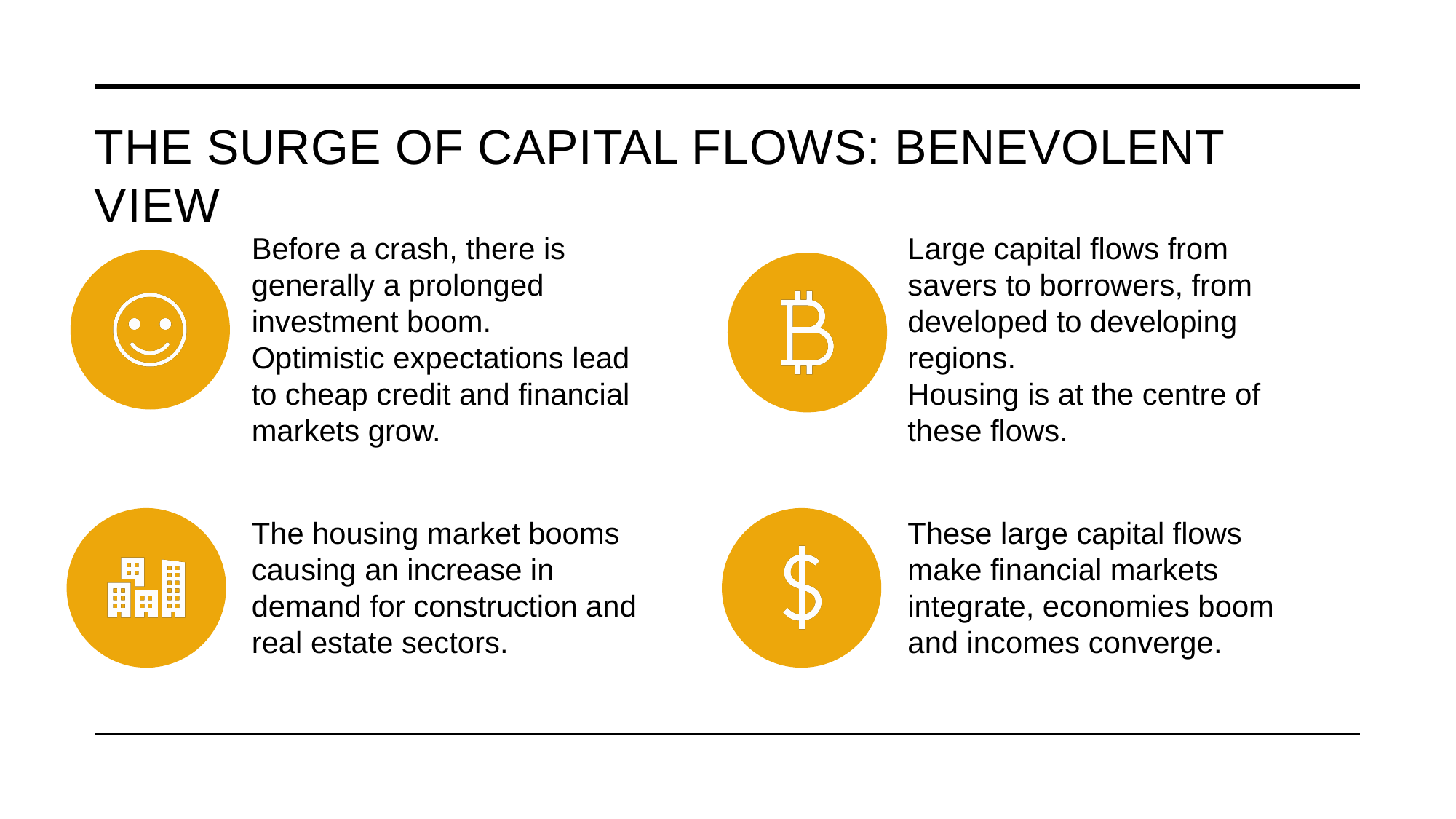

# The surge of capital flows: benevolent view
Before a crash, there is generally a prolonged investment boom.
Optimistic expectations lead to cheap credit and financial markets grow.
Large capital flows from savers to borrowers, from developed to developing regions.
Housing is at the centre of these flows.

The housing market booms causing an increase in demand for construction and real estate sectors.

These large capital flows make financial markets integrate, economies boom and incomes converge.